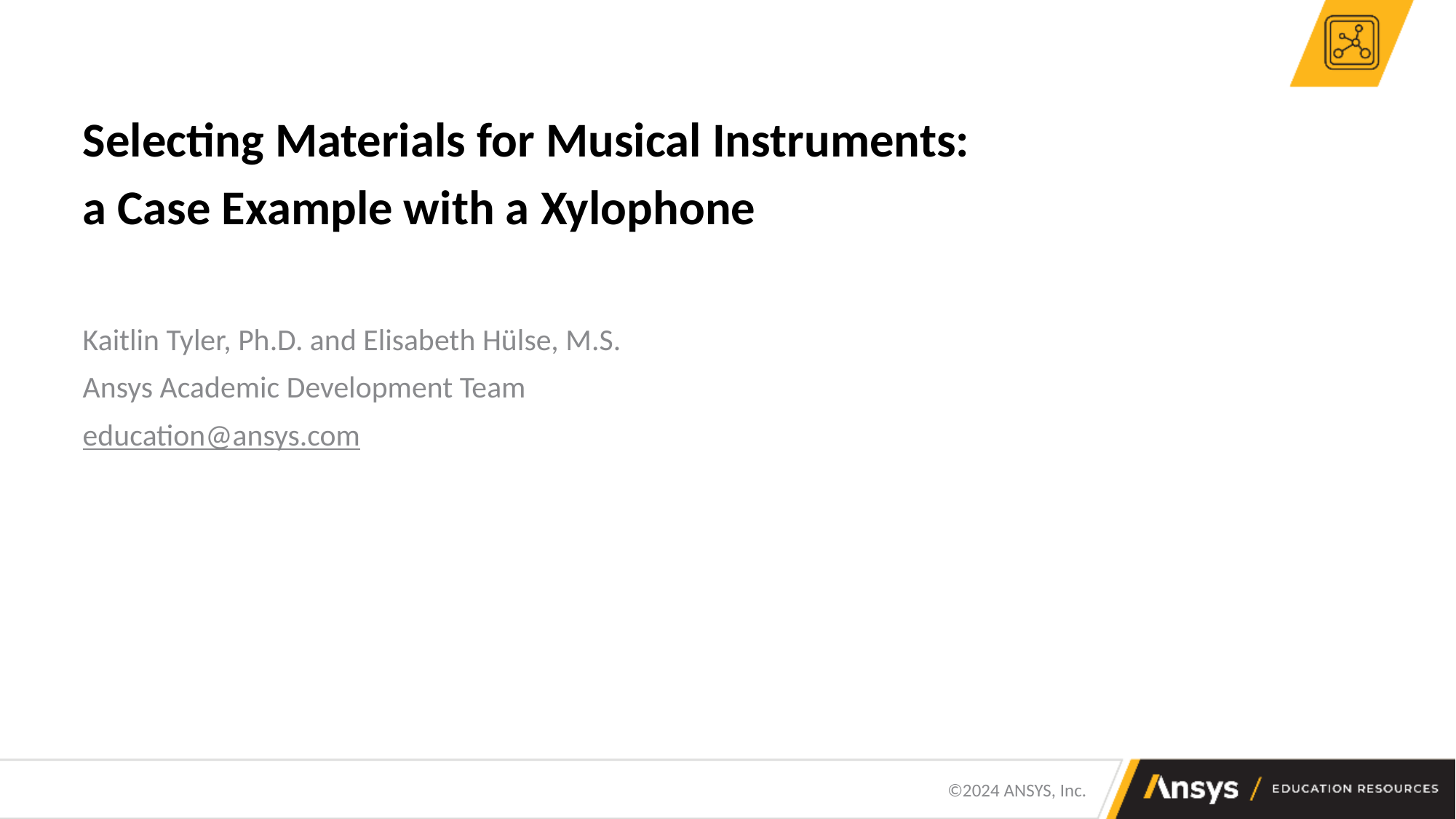

Selecting Materials for Musical Instruments:
a Case Example with a Xylophone
Kaitlin Tyler, Ph.D. and Elisabeth Hülse, M.S.
Ansys Academic Development Team
education@ansys.com